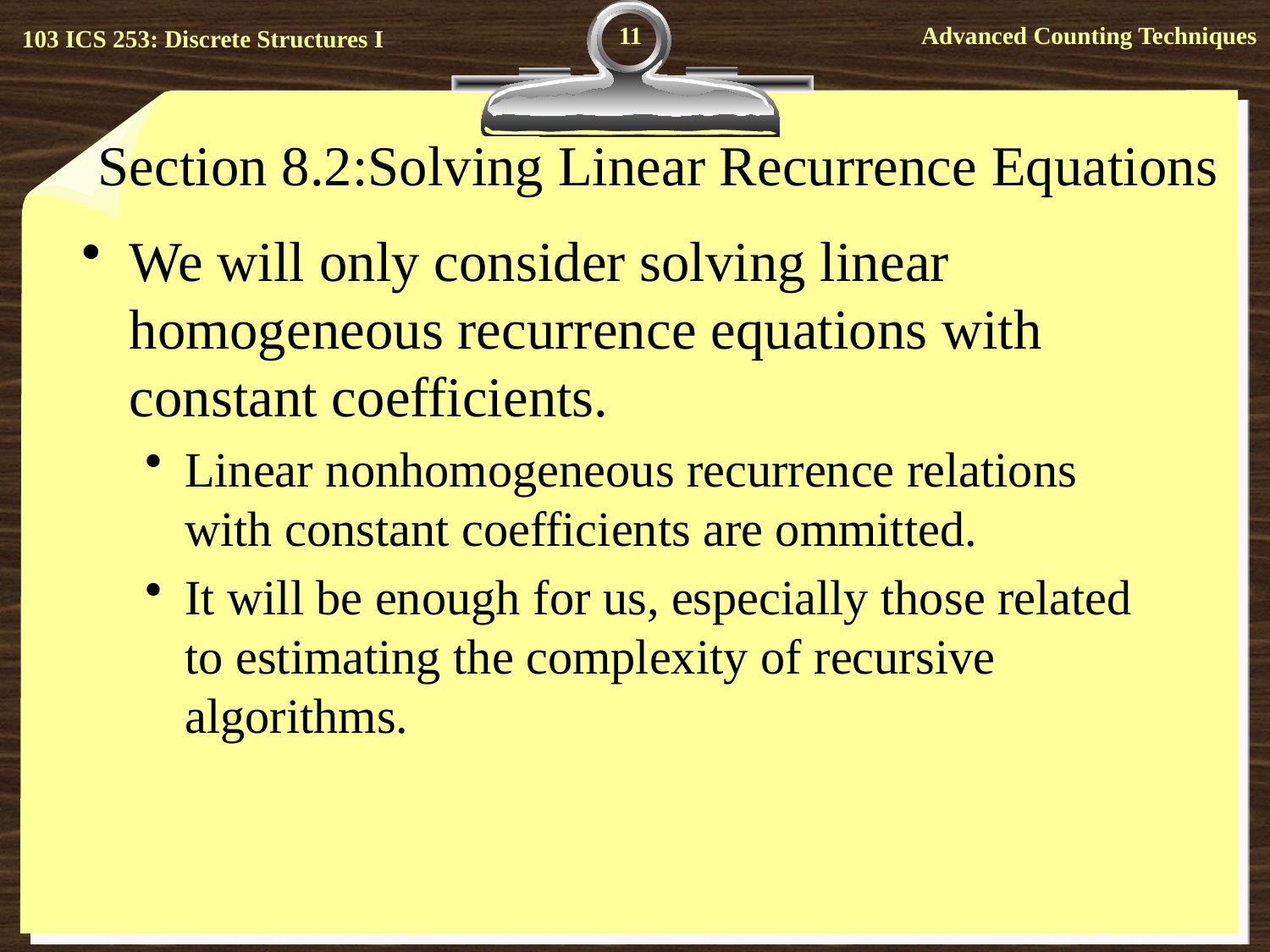

11
# Section 8.2:Solving Linear Recurrence Equations
We will only consider solving linear homogeneous recurrence equations with constant coefficients.
Linear nonhomogeneous recurrence relations with constant coefficients are ommitted.
It will be enough for us, especially those related to estimating the complexity of recursive algorithms.